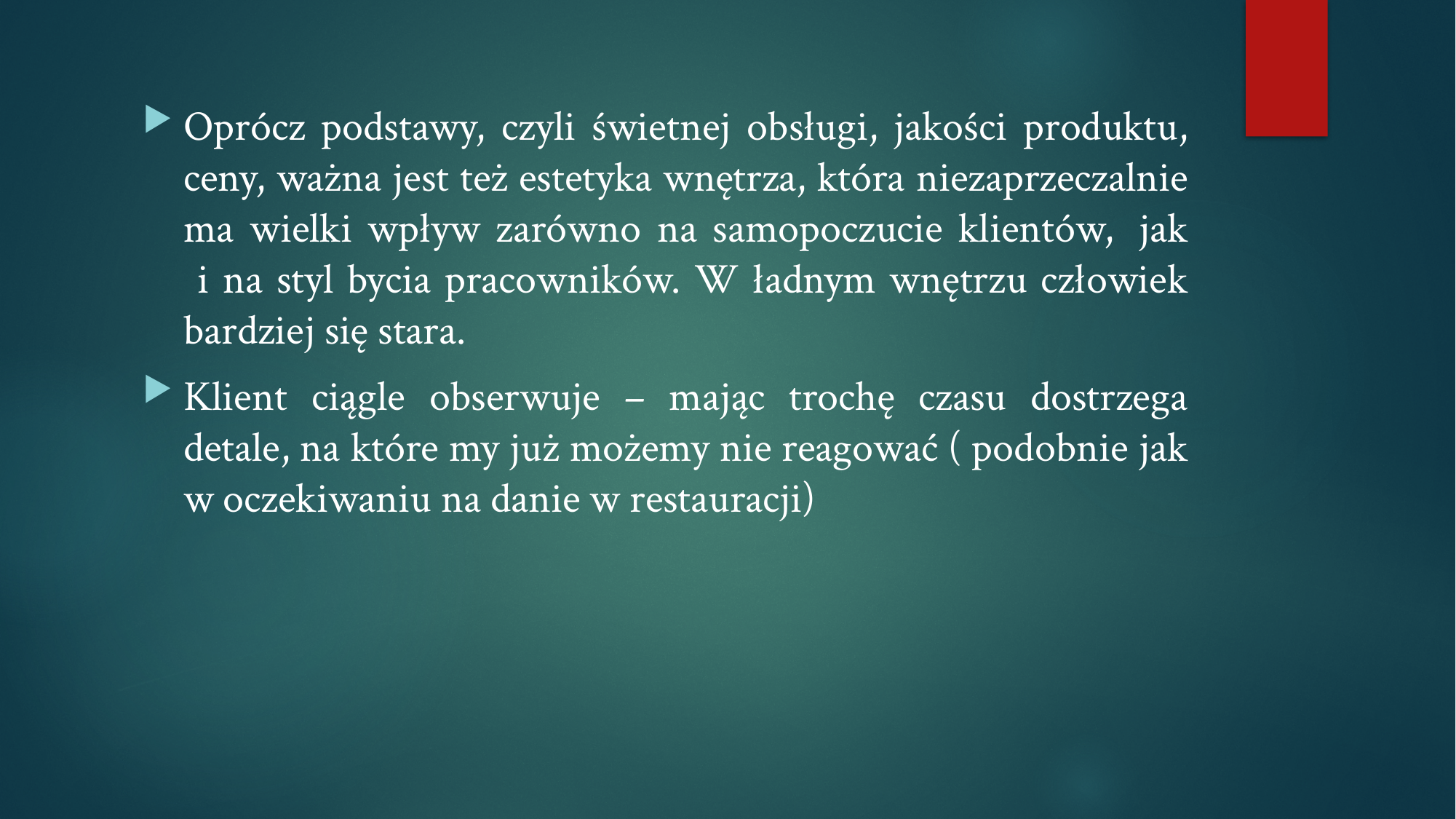

#
Oprócz podstawy, czyli świetnej obsługi, jakości produktu, ceny, ważna jest też estetyka wnętrza, która niezaprzeczalnie ma wielki wpływ zarówno na samopoczucie klientów,  jak
 i na styl bycia pracowników. W ładnym wnętrzu człowiek bardziej się stara.
Klient ciągle obserwuje – mając trochę czasu dostrzega detale, na które my już możemy nie reagować ( podobnie jak w oczekiwaniu na danie w restauracji)